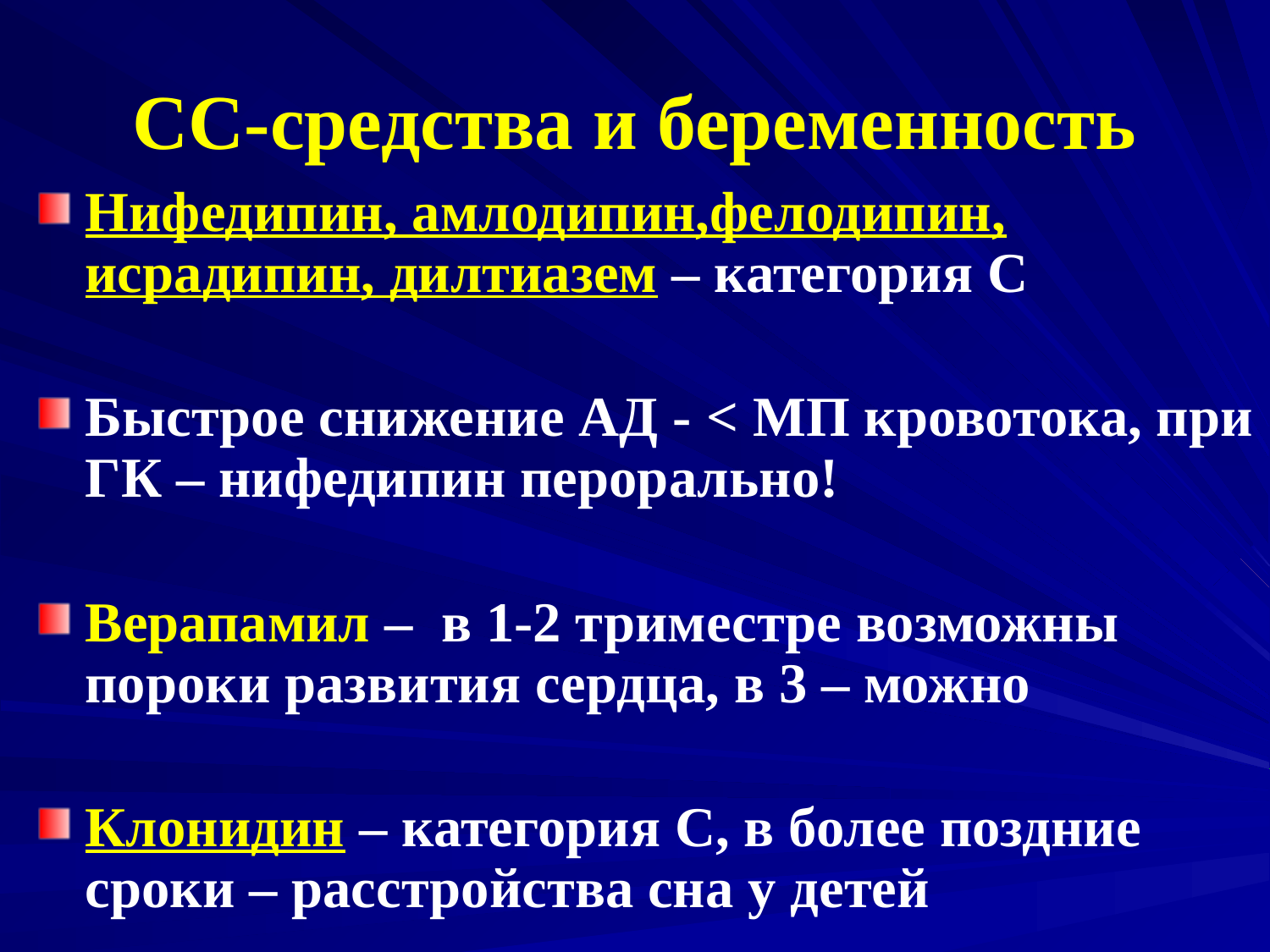

# СС-средства и беременность
Нифедипин, амлодипин,фелодипин, исрадипин, дилтиазем – категория С

Быстрое снижение АД - < МП кровотока, при ГК – нифедипин перорально!

Верапамил –  в 1-2 триместре возможны пороки развития сердца, в 3 – можно

Клонидин – категория С, в более поздние сроки – расстройства сна у детей